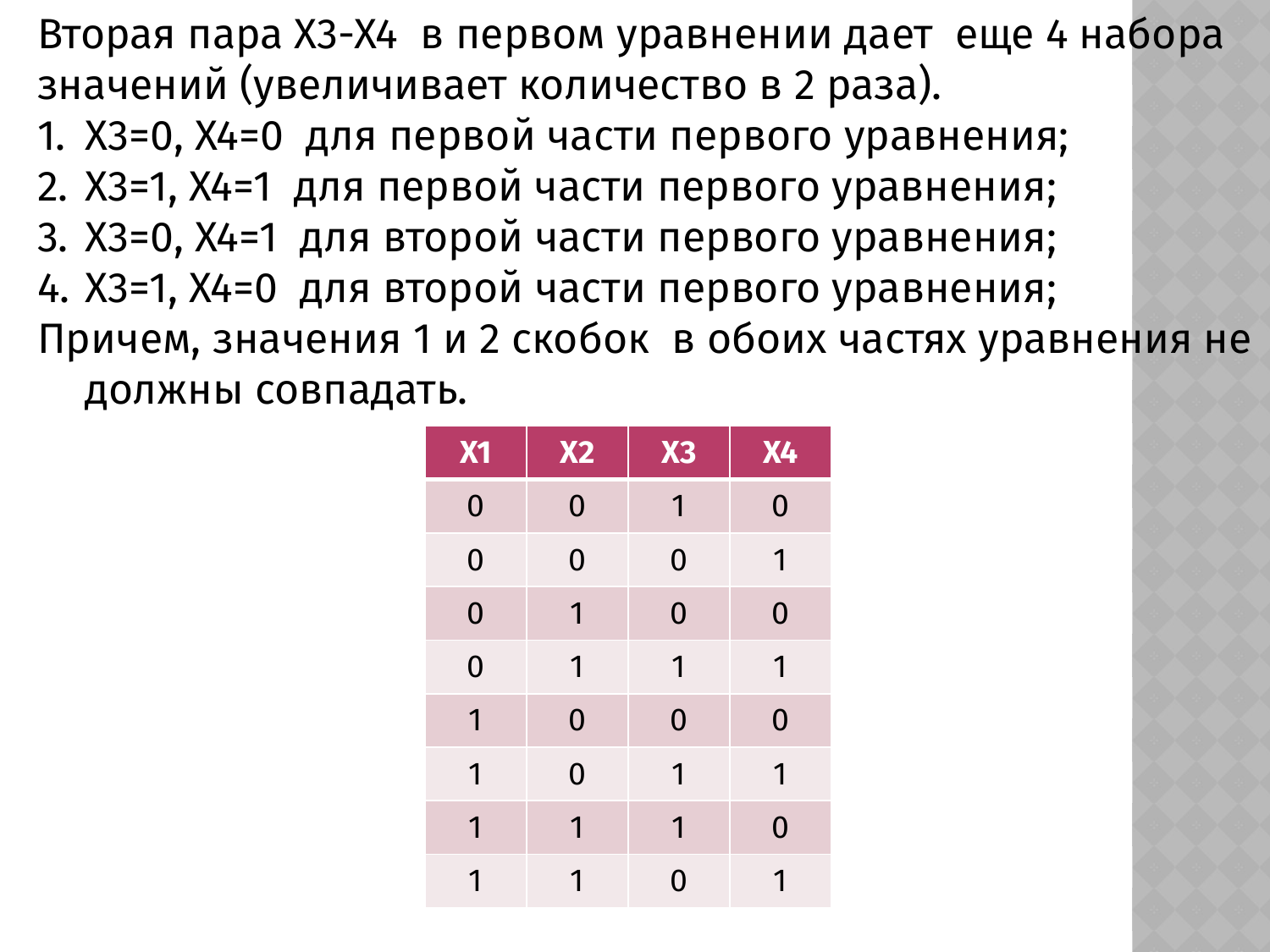

Вторая пара Х3-Х4  в первом уравнении дает  еще 4 набора значений (увеличивает количество в 2 раза).
Х3=0, Х4=0  для первой части первого уравнения;
Х3=1, Х4=1  для первой части первого уравнения;
Х3=0, Х4=1  для второй части первого уравнения;
Х3=1, Х4=0  для второй части первого уравнения;
Причем, значения 1 и 2 скобок  в обоих частях уравнения не должны совпадать.
| Х1 | Х2 | Х3 | Х4 |
| --- | --- | --- | --- |
| 0 | 0 | 1 | 0 |
| 0 | 0 | 0 | 1 |
| 0 | 1 | 0 | 0 |
| 0 | 1 | 1 | 1 |
| 1 | 0 | 0 | 0 |
| 1 | 0 | 1 | 1 |
| 1 | 1 | 1 | 0 |
| 1 | 1 | 0 | 1 |